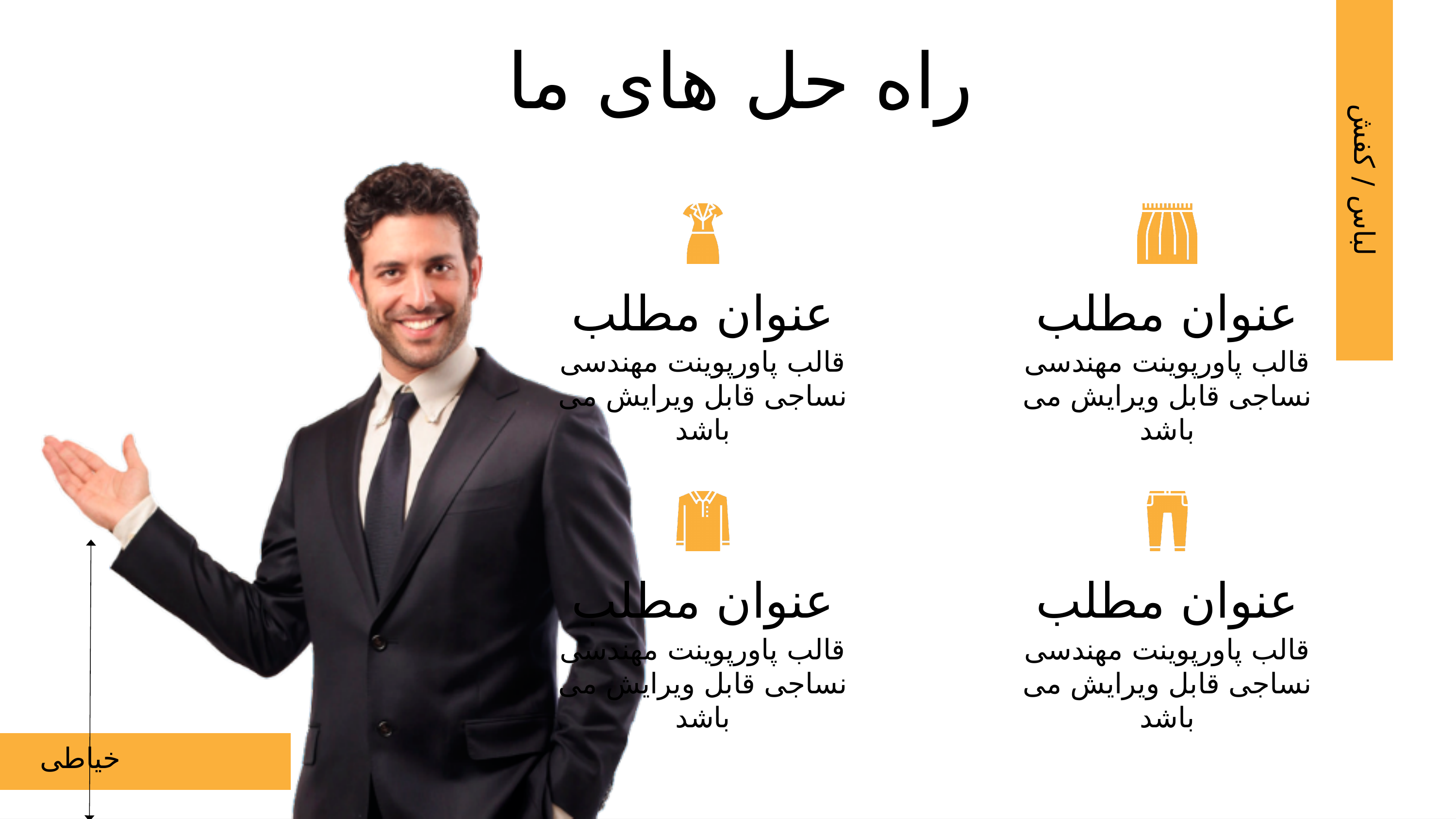

راه حل های ما

لباس / کفش

عنوان مطلب
عنوان مطلب

قالب پاورپوینت مهندسی نساجی قابل ویرایش می باشد
قالب پاورپوینت مهندسی نساجی قابل ویرایش می باشد

عنوان مطلب
عنوان مطلب
قالب پاورپوینت مهندسی نساجی قابل ویرایش می باشد
قالب پاورپوینت مهندسی نساجی قابل ویرایش می باشد

خیاطی